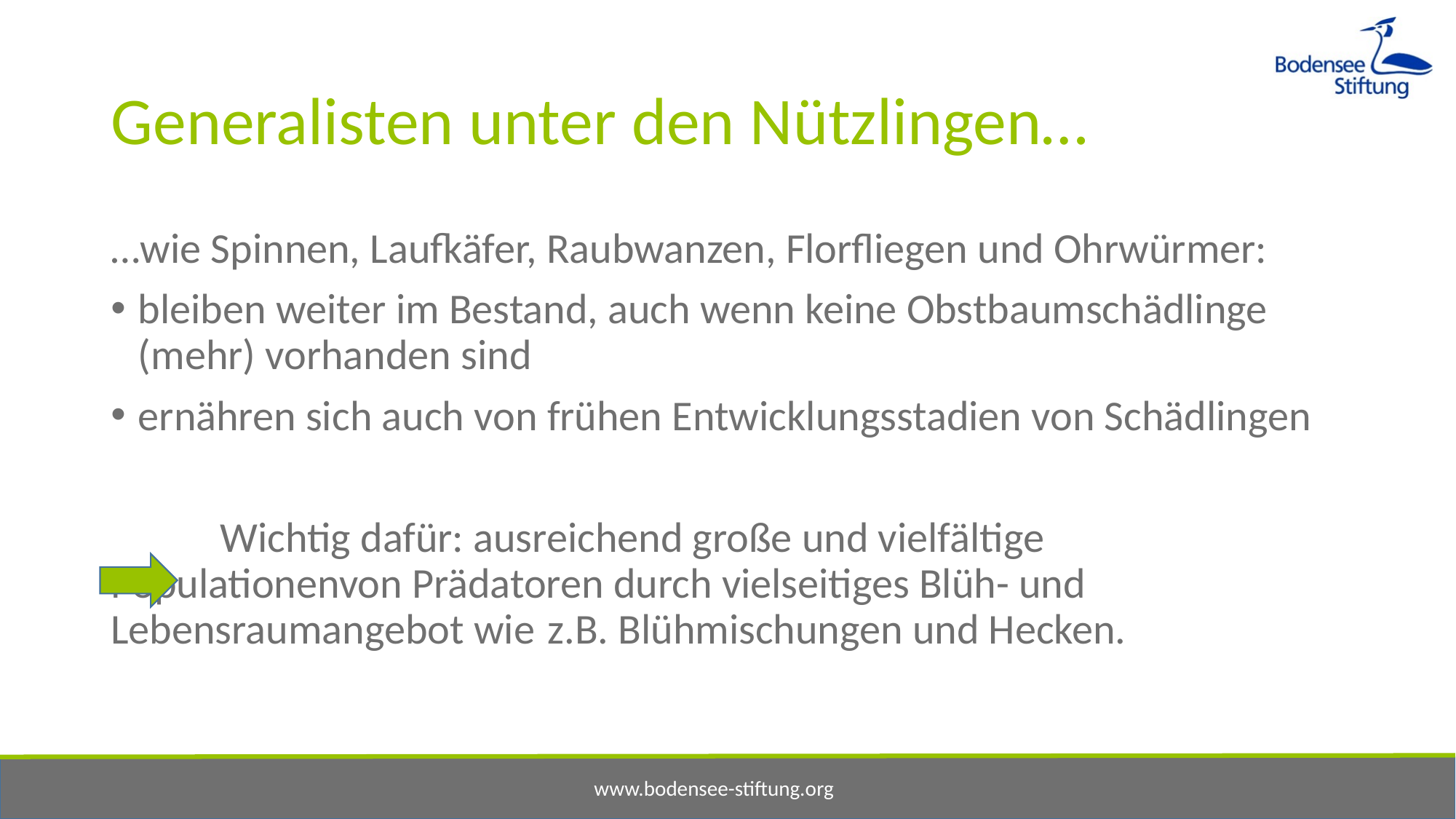

# Generalisten unter den Nützlingen…
…wie Spinnen, Laufkäfer, Raubwanzen, Florfliegen und Ohrwürmer:
bleiben weiter im Bestand, auch wenn keine Obstbaumschädlinge (mehr) vorhanden sind
ernähren sich auch von frühen Entwicklungsstadien von Schädlingen

	Wichtig dafür: ausreichend große und vielfältige 	Populationenvon Prädatoren durch vielseitiges Blüh- und 	Lebensraumangebot wie 	z.B. Blühmischungen und Hecken.